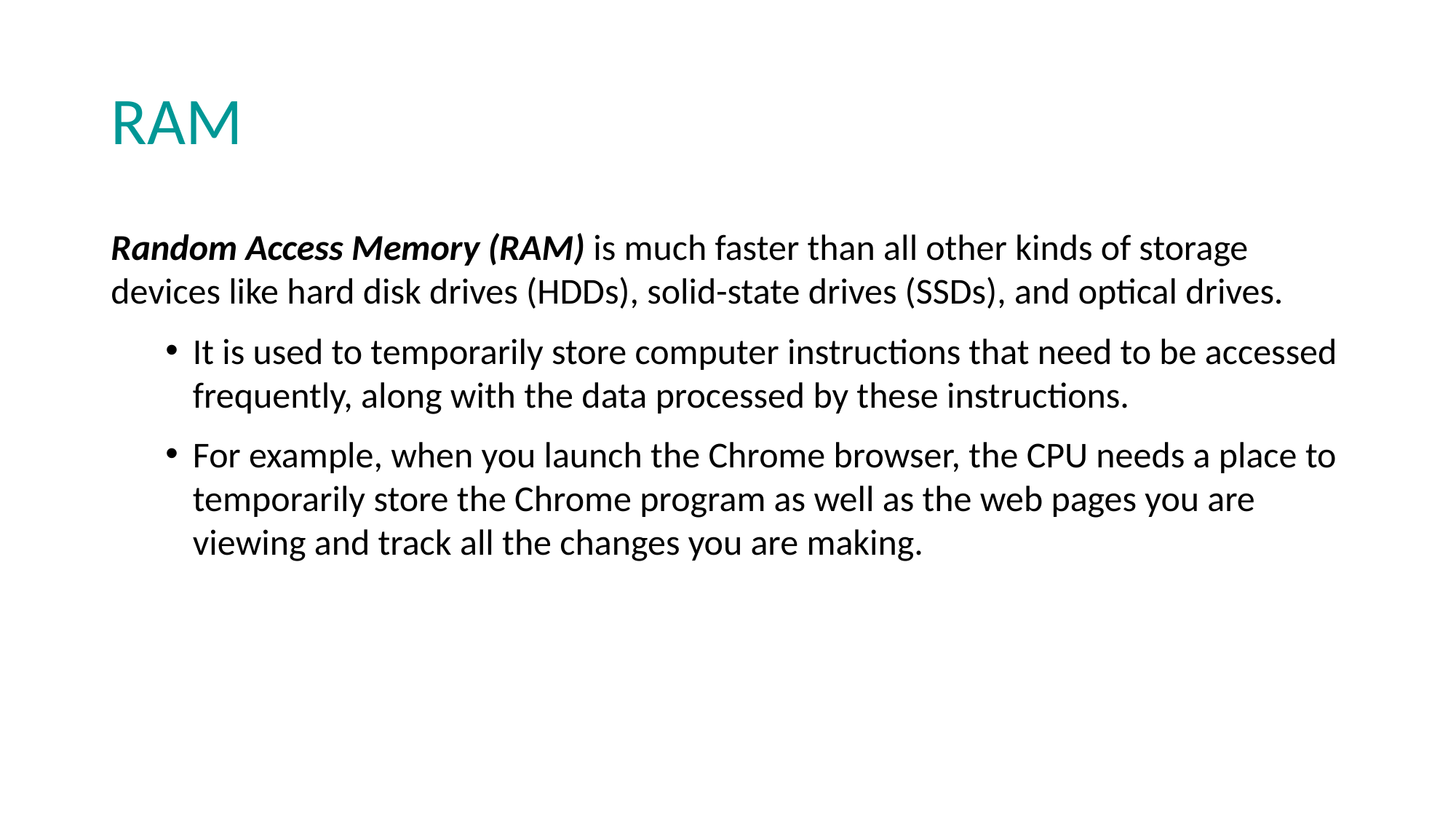

# RAM
Random Access Memory (RAM) is much faster than all other kinds of storage devices like hard disk drives (HDDs), solid-state drives (SSDs), and optical drives.
It is used to temporarily store computer instructions that need to be accessed frequently, along with the data processed by these instructions.
For example, when you launch the Chrome browser, the CPU needs a place to temporarily store the Chrome program as well as the web pages you are viewing and track all the changes you are making.